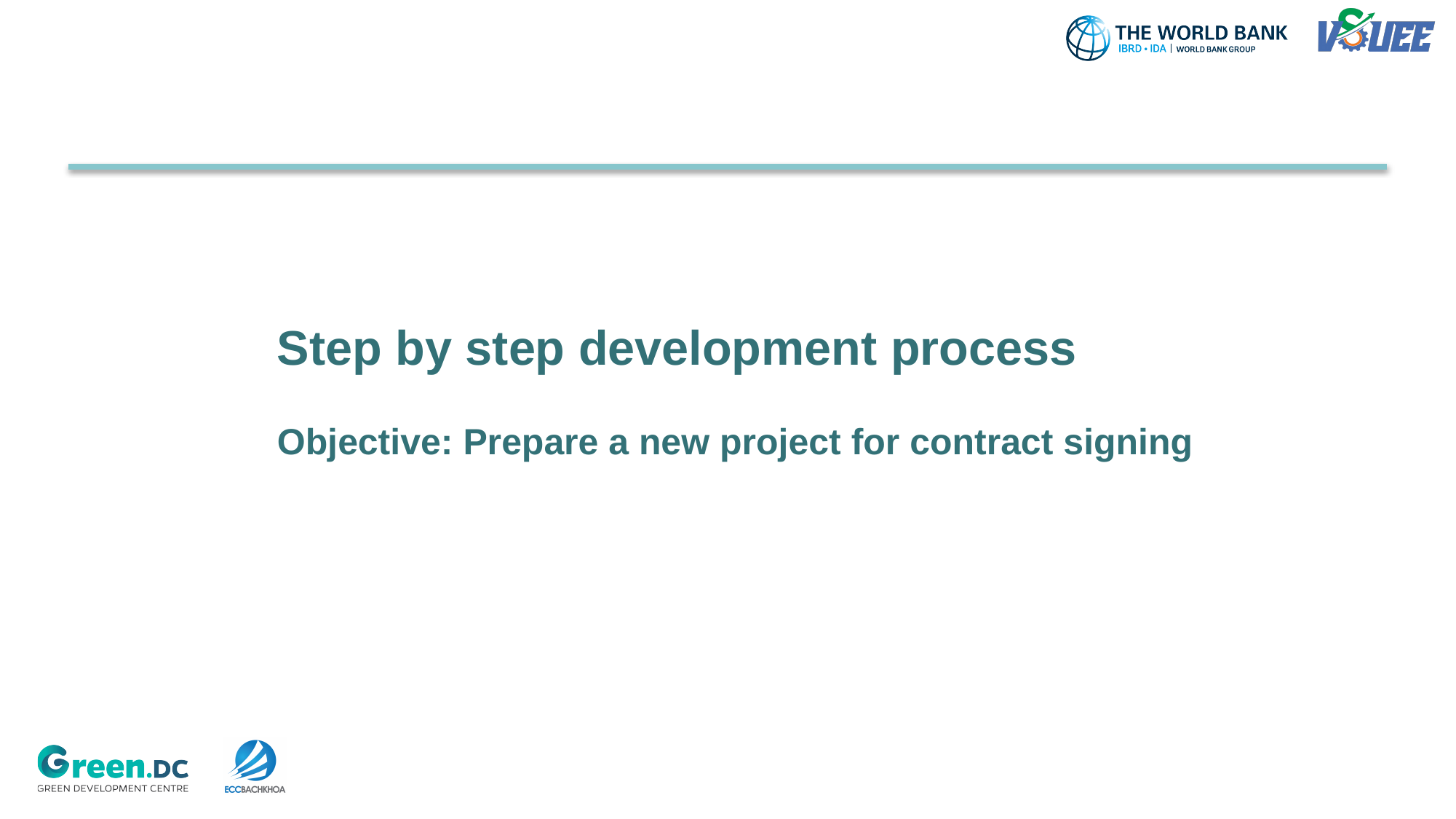

Step by step development process

Objective: Prepare a new project for contract signing